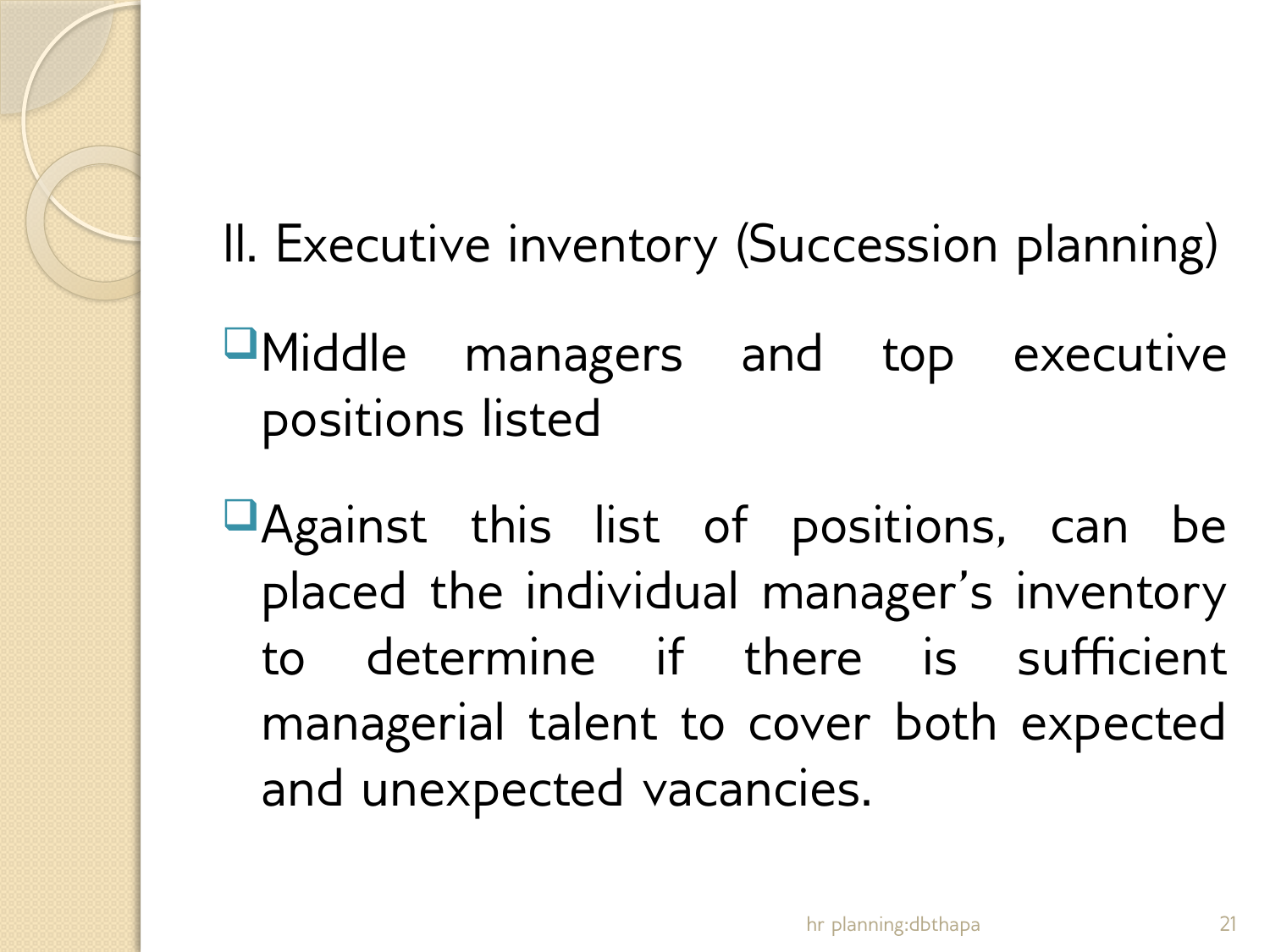

#
II. Executive inventory (Succession planning)

Middle managers and top executive positions listed

Against this list of positions, can be placed the individual manager’s inventory to determine if there is sufficient managerial talent to cover both expected and unexpected vacancies.

hr planning:dbthapa
21